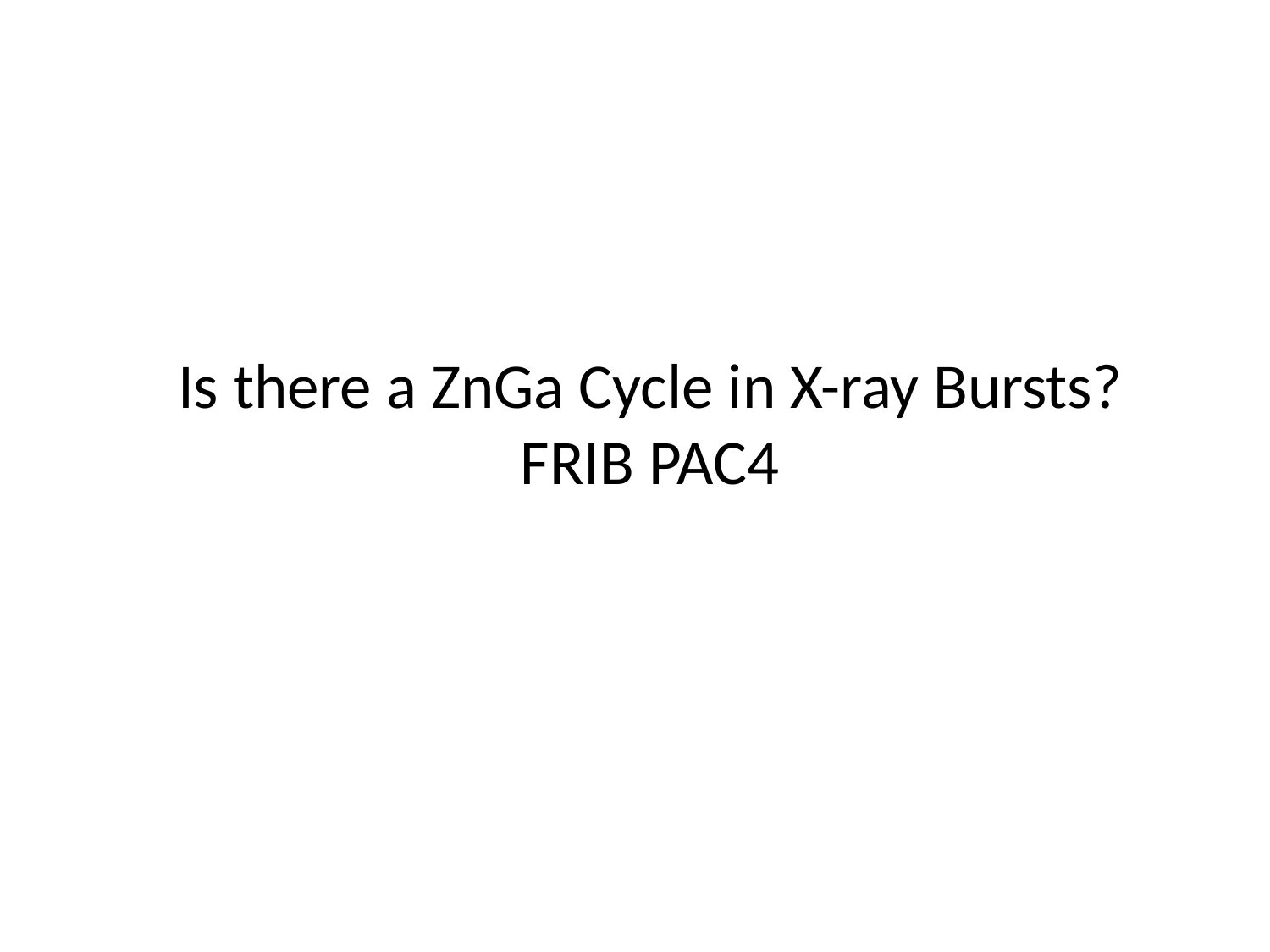

Is there a ZnGa Cycle in X-ray Bursts?
FRIB PAC4